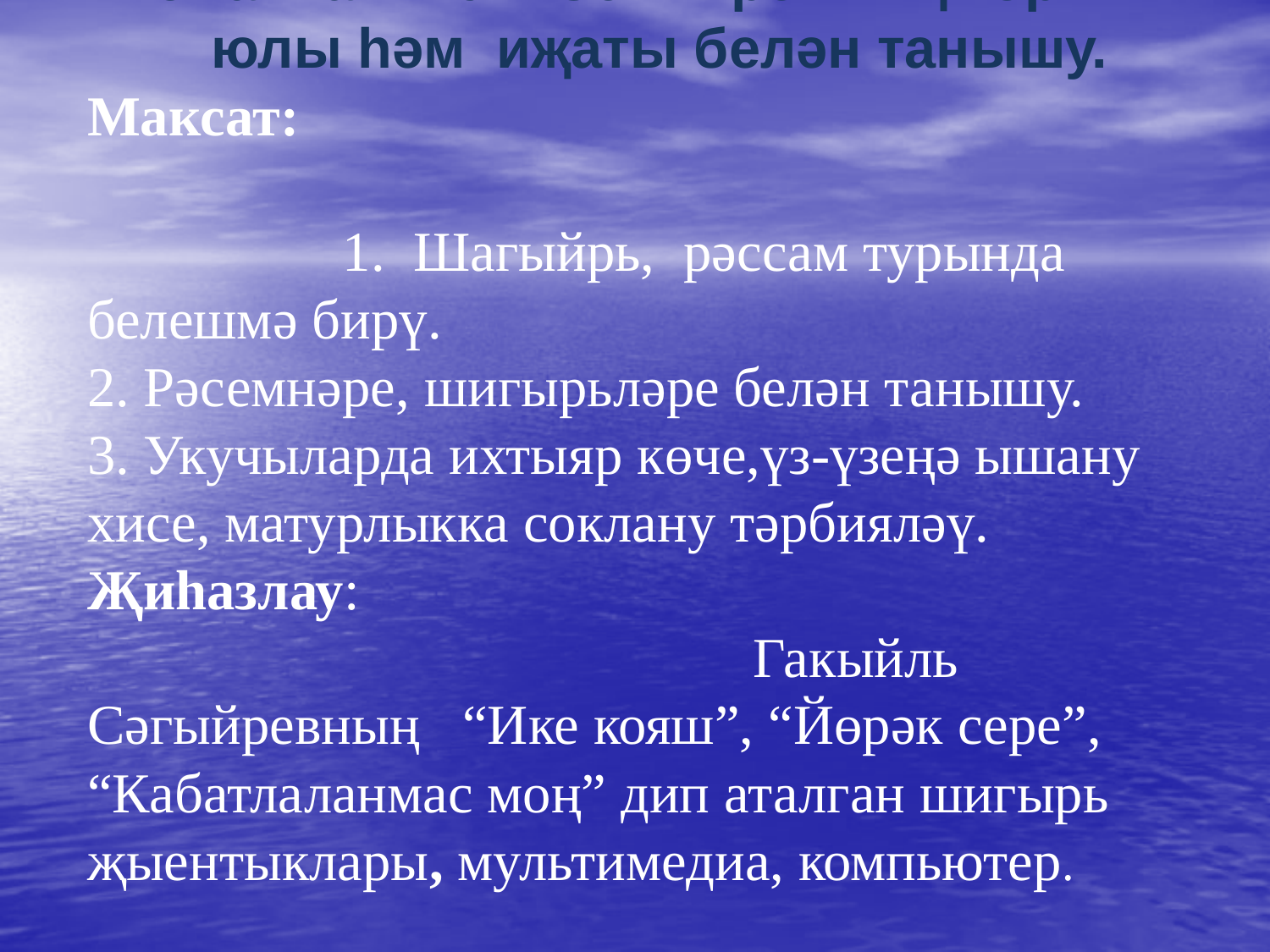

Тема: Гакыйль Сәгыйревның тормыш юлы һәм  иҗаты белән танышу.
Максат:                                                                                                                                                                     1.  Шагыйрь,  рәссам турында белешмә бирү.
2. Рәсемнәре, шигырьләре белән танышу.
3. Укучыларда ихтыяр көче,үз-үзеңә ышану хисе, матурлыкка соклану тәрбияләү.
Җиһазлау:                                                                                                             Гакыйль Сәгыйревның   “Ике кояш”, “Йөрәк сере”, “Кабатлаланмас моң” дип аталган шигырь җыентыклары, мультимедиа, компьютер.